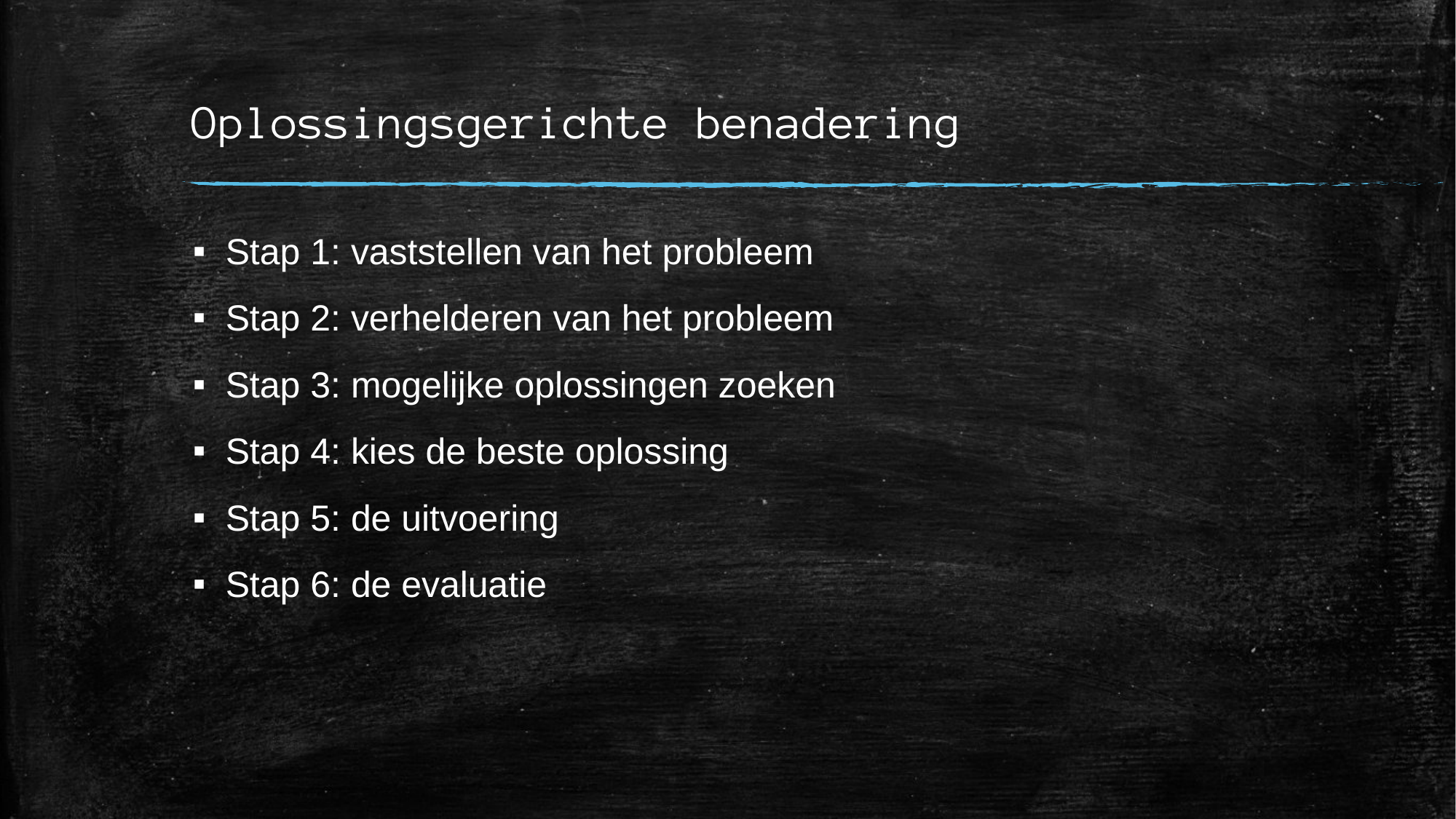

# Oplossingsgerichte benadering
Stap 1: vaststellen van het probleem
Stap 2: verhelderen van het probleem
Stap 3: mogelijke oplossingen zoeken
Stap 4: kies de beste oplossing
Stap 5: de uitvoering
Stap 6: de evaluatie